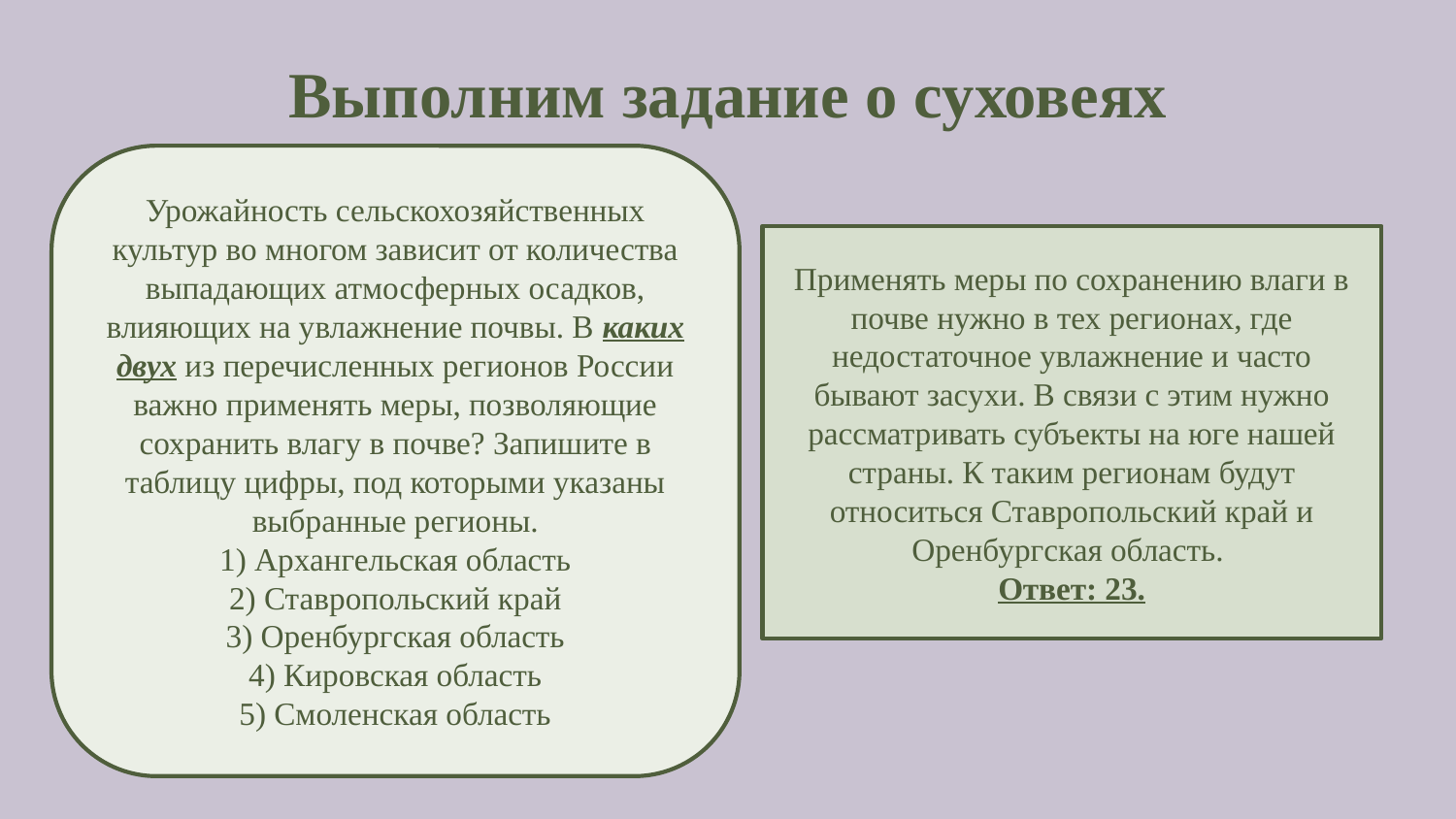

# Выполним задание о суховеях
Урожайность сельскохозяйственных культур во многом зависит от количества выпадающих атмосферных осадков, влияющих на увлажнение почвы. В каких двух из перечисленных регионов России важно применять меры, позволяющие сохранить влагу в почве? Запишите в таблицу цифры, под которыми указаны выбранные регионы.
1) Архангельская область
2) Ставропольский край
3) Оренбургская область
4) Кировская область
5) Смоленская область
Применять меры по сохранению влаги в почве нужно в тех регионах, где недостаточное увлажнение и часто бывают засухи. В связи с этим нужно рассматривать субъекты на юге нашей страны. К таким регионам будут относиться Ставропольский край и Оренбургская область.
Ответ: 23.